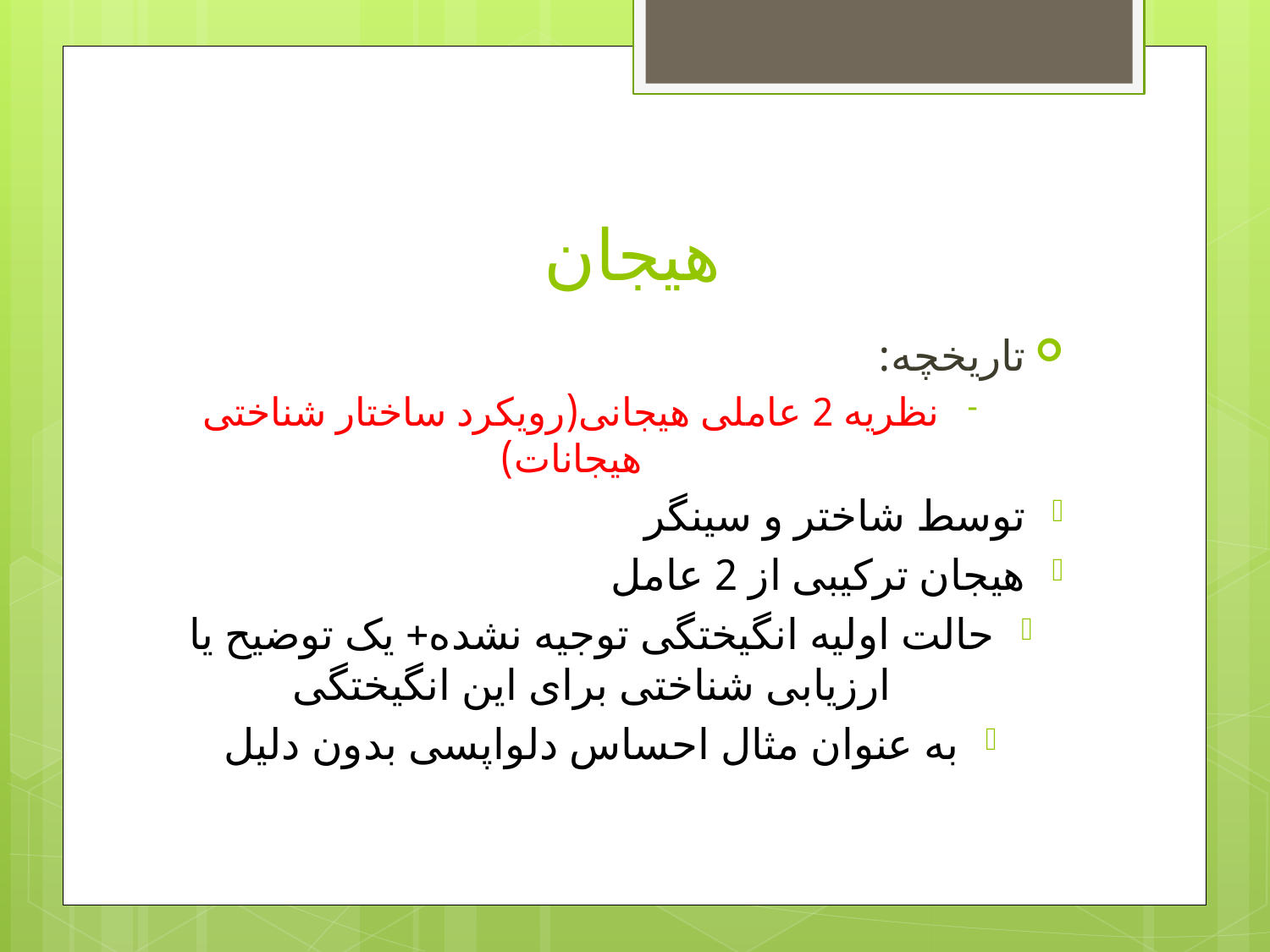

# هیجان
تاریخچه:
نظریه 2 عاملی هیجانی(رویکرد ساختار شناختی هیجانات)
توسط شاختر و سینگر
هیجان ترکیبی از 2 عامل
حالت اولیه انگیختگی توجیه نشده+ یک توضیح یا ارزیابی شناختی برای این انگیختگی
به عنوان مثال احساس دلواپسی بدون دلیل